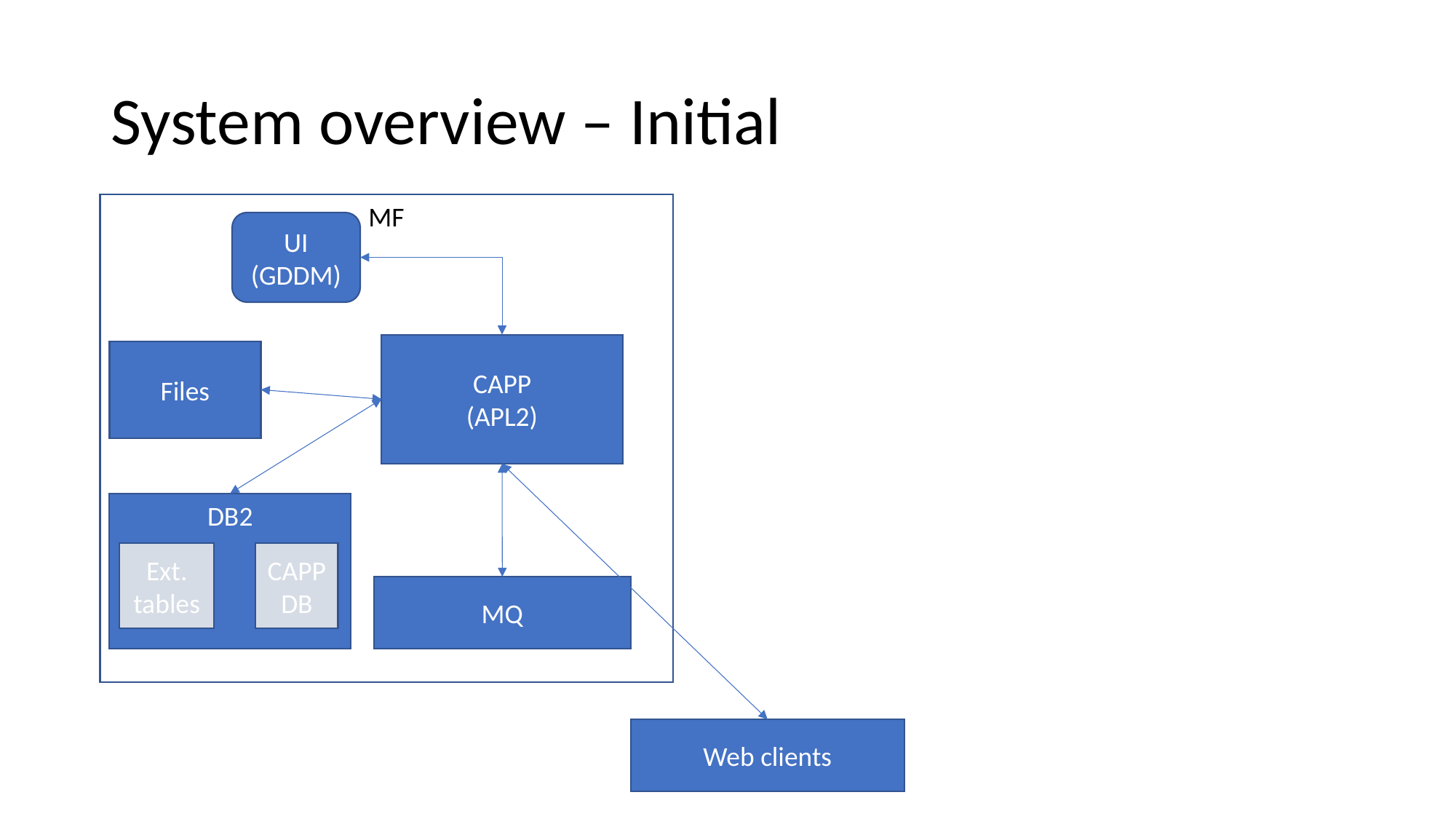

# System overview – Initial
MF
UI (GDDM)
CAPP
(APL2)
Files
DB2
Ext. tables
CAPP DB
MQ
Web clients